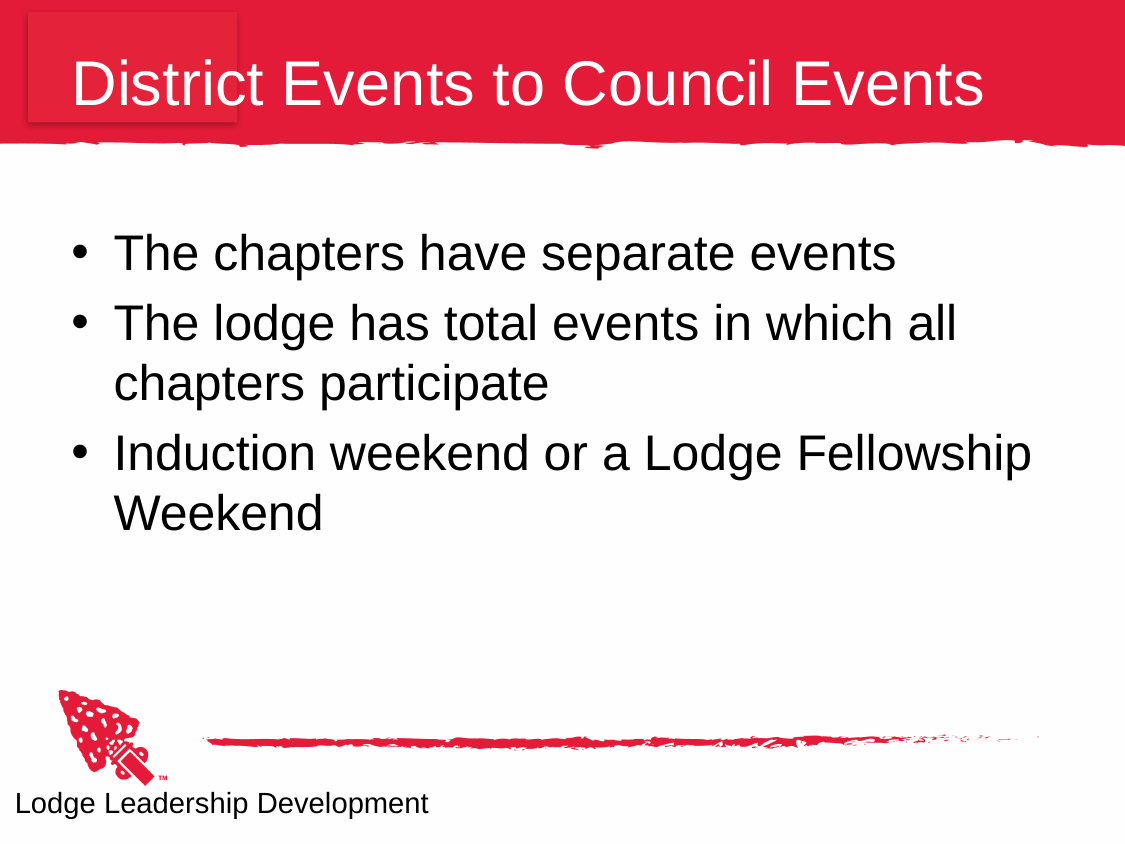

# District Events to Council Events
The chapters have separate events
The lodge has total events in which all chapters participate
Induction weekend or a Lodge Fellowship Weekend
Lodge Leadership Development